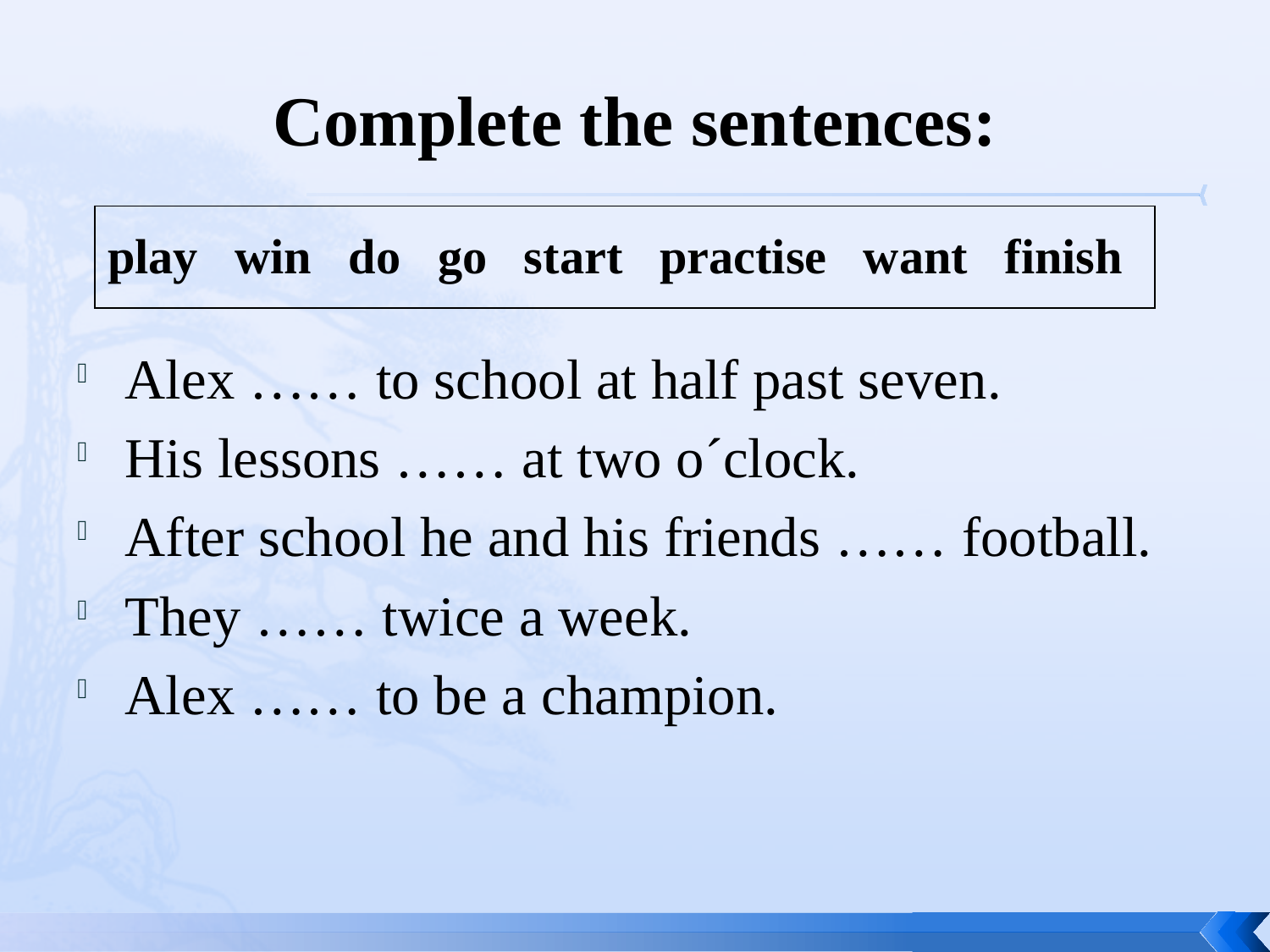

# Complete the sentences:
| play win do go start practise want finish |
| --- |
Alex …… to school at half past seven.
His lessons …… at two o´clock.
After school he and his friends …… football.
They …… twice a week.
Alex …… to be a champion.